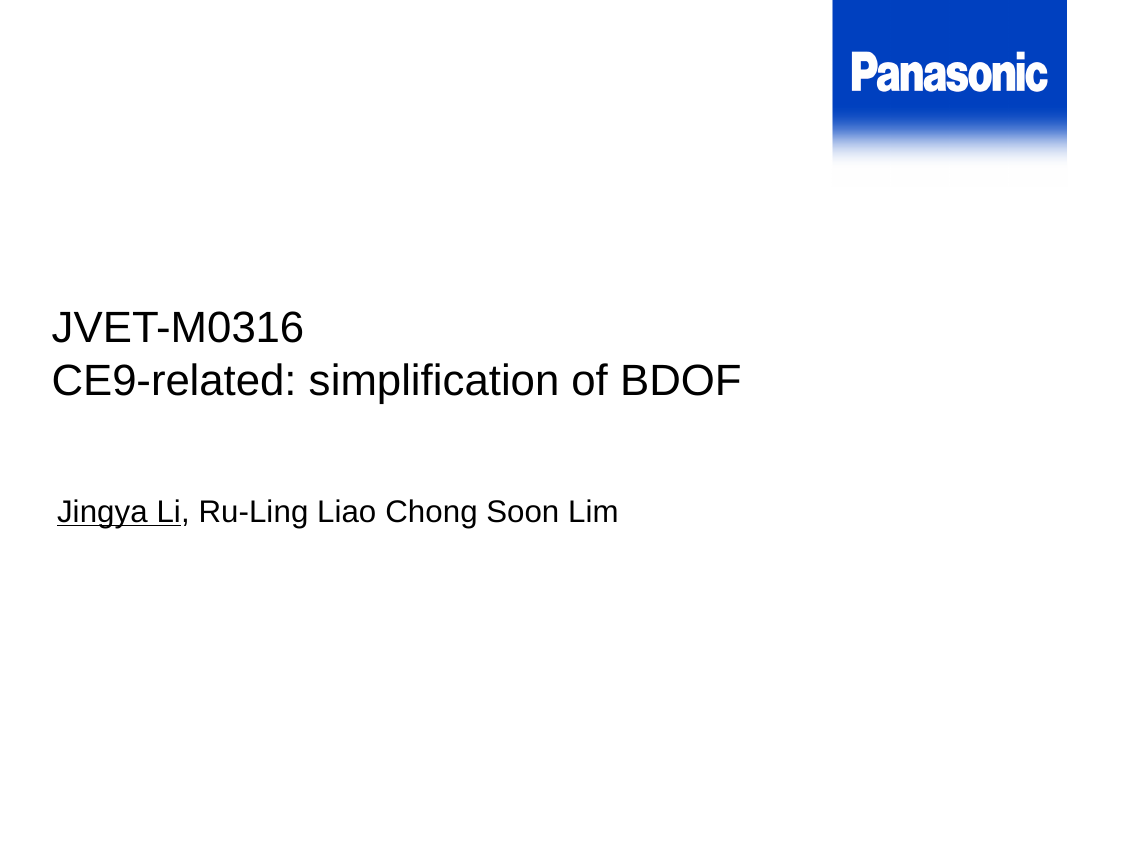

JVET-M0316
CE9-related: simplification of BDOF
Jingya Li, Ru-Ling Liao Chong Soon Lim